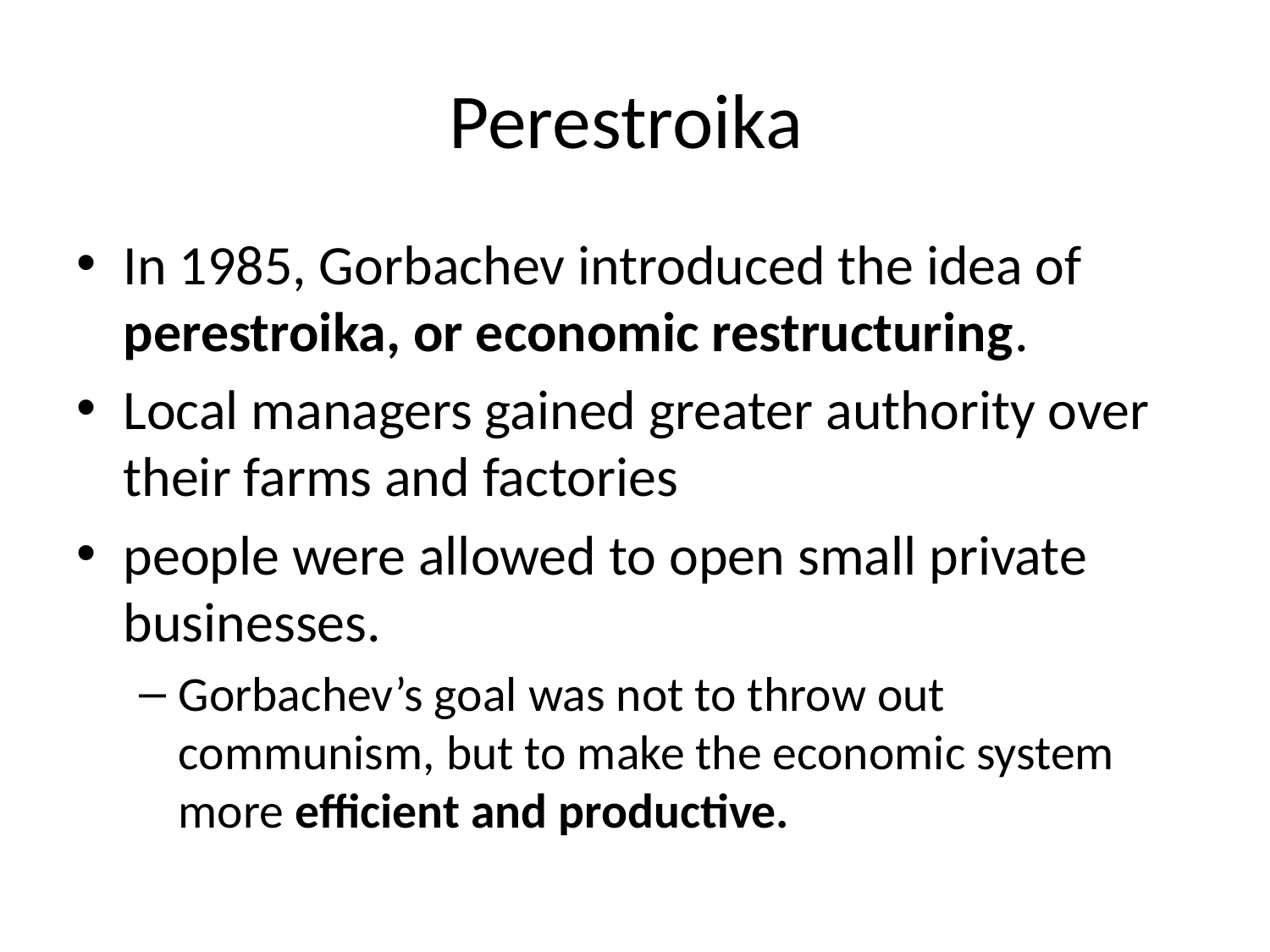

# Perestroika
In 1985, Gorbachev introduced the idea of perestroika, or economic restructuring.
Local managers gained greater authority over their farms and factories
people were allowed to open small private businesses.
Gorbachev’s goal was not to throw out communism, but to make the economic system more efficient and productive.